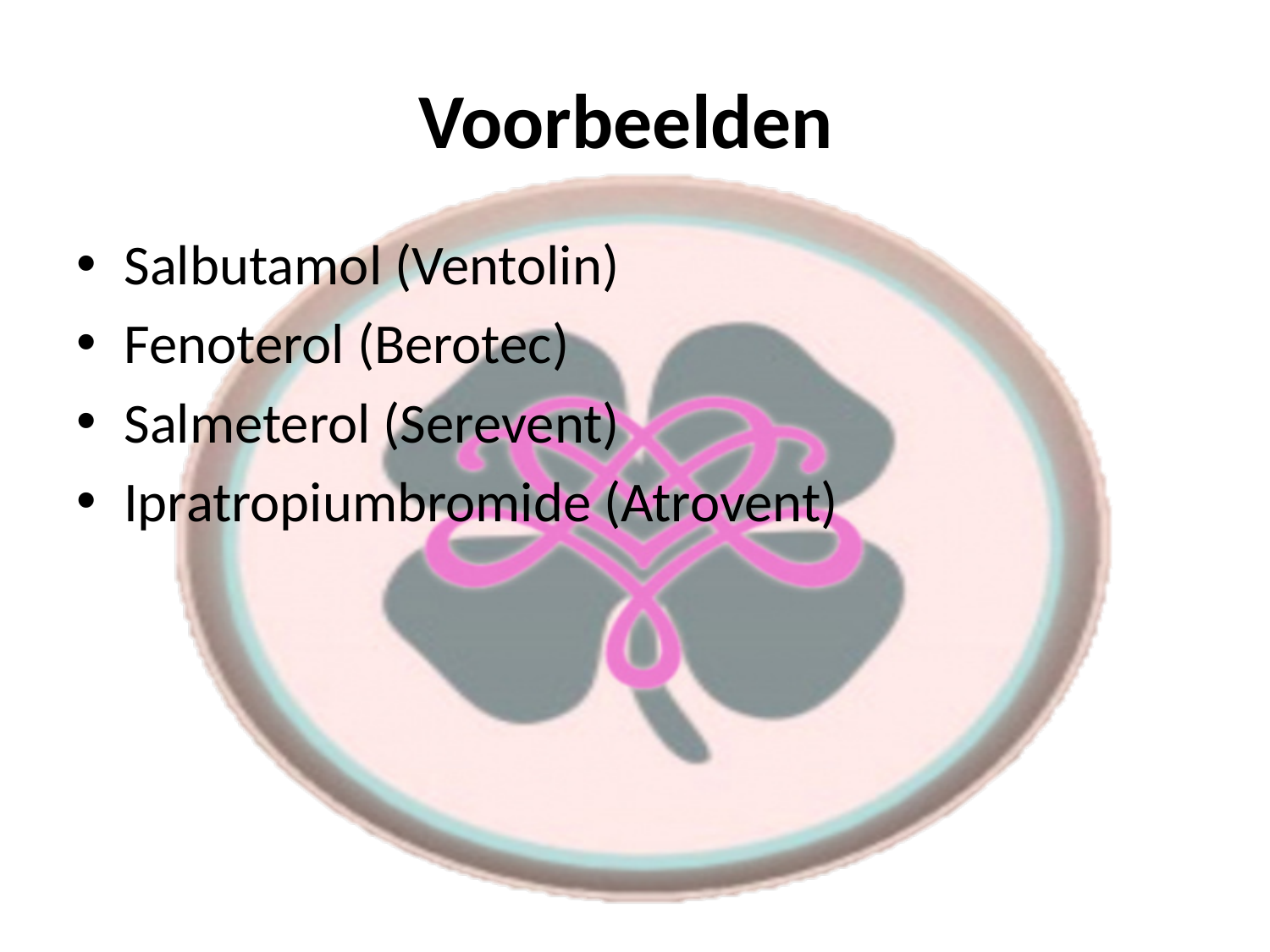

# Voorbeelden
Salbutamol (Ventolin)
Fenoterol (Berotec)
Salmeterol (Serevent)
Ipratropiumbromide (Atrovent)